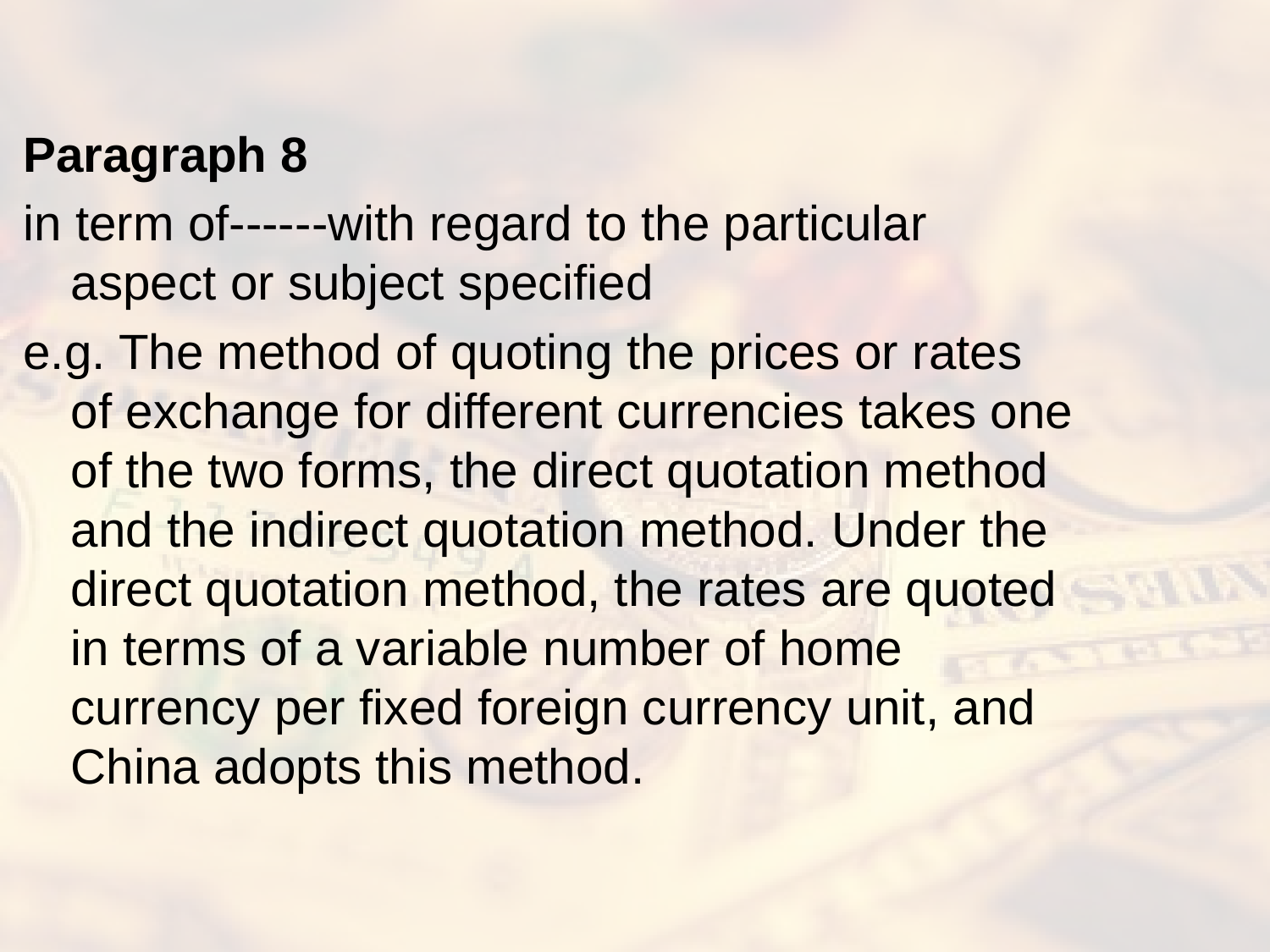

#
Paragraph 8
in term of------with regard to the particular aspect or subject specified
e.g. The method of quoting the prices or rates of exchange for different currencies takes one of the two forms, the direct quotation method and the indirect quotation method. Under the direct quotation method, the rates are quoted in terms of a variable number of home currency per fixed foreign currency unit, and China adopts this method.